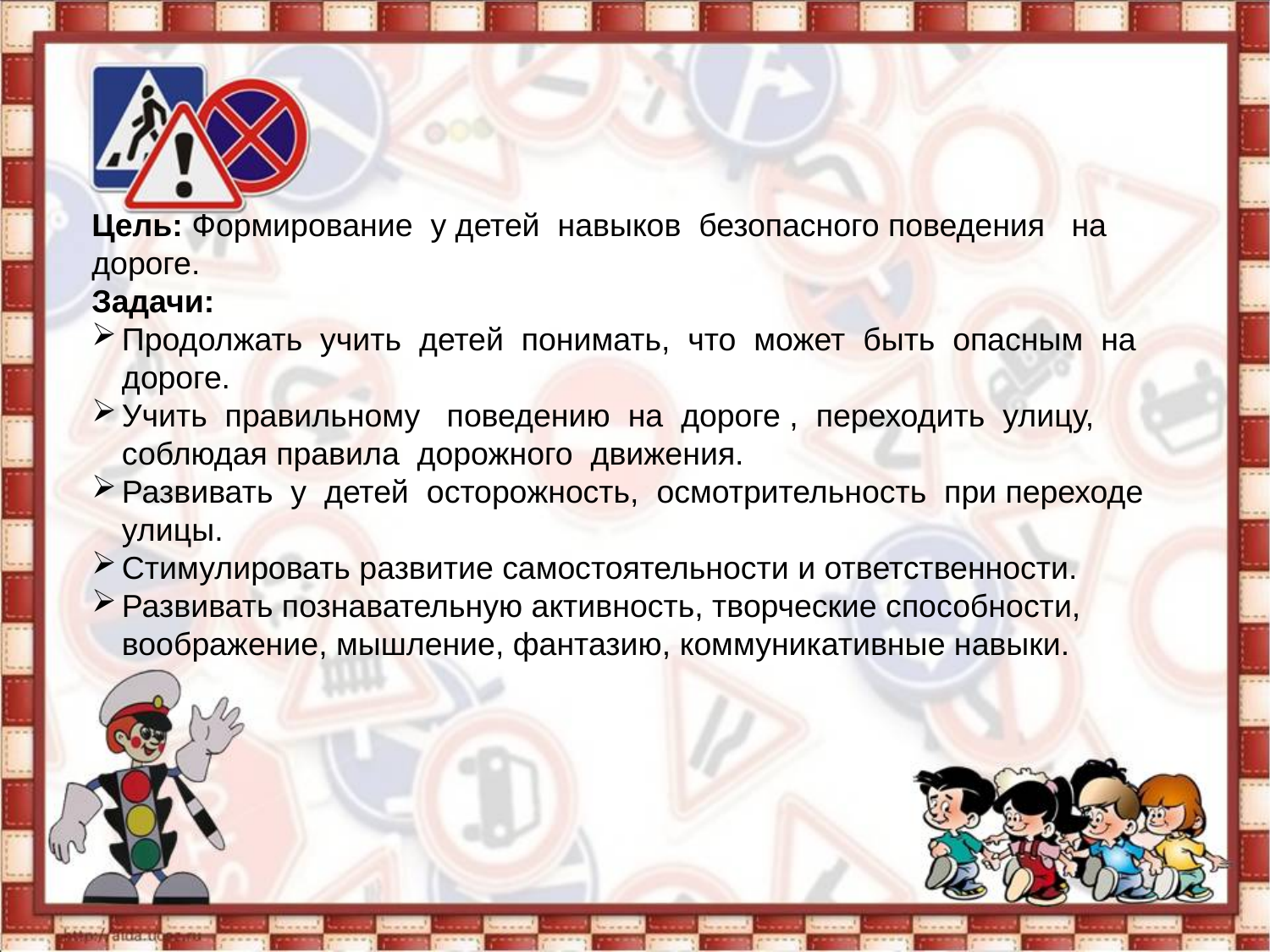

Цель: Формирование  у детей  навыков  безопасного поведения   на  дороге.
Задачи:
Продолжать  учить  детей  понимать,  что  может  быть  опасным  на  дороге.
Учить  правильному   поведению  на  дороге ,  переходить  улицу,  соблюдая правила  дорожного  движения.
Развивать  у  детей  осторожность,  осмотрительность  при переходе улицы.
Стимулировать развитие самостоятельности и ответственности.
Развивать познавательную активность, творческие способности, воображение, мышление, фантазию, коммуникативные навыки.